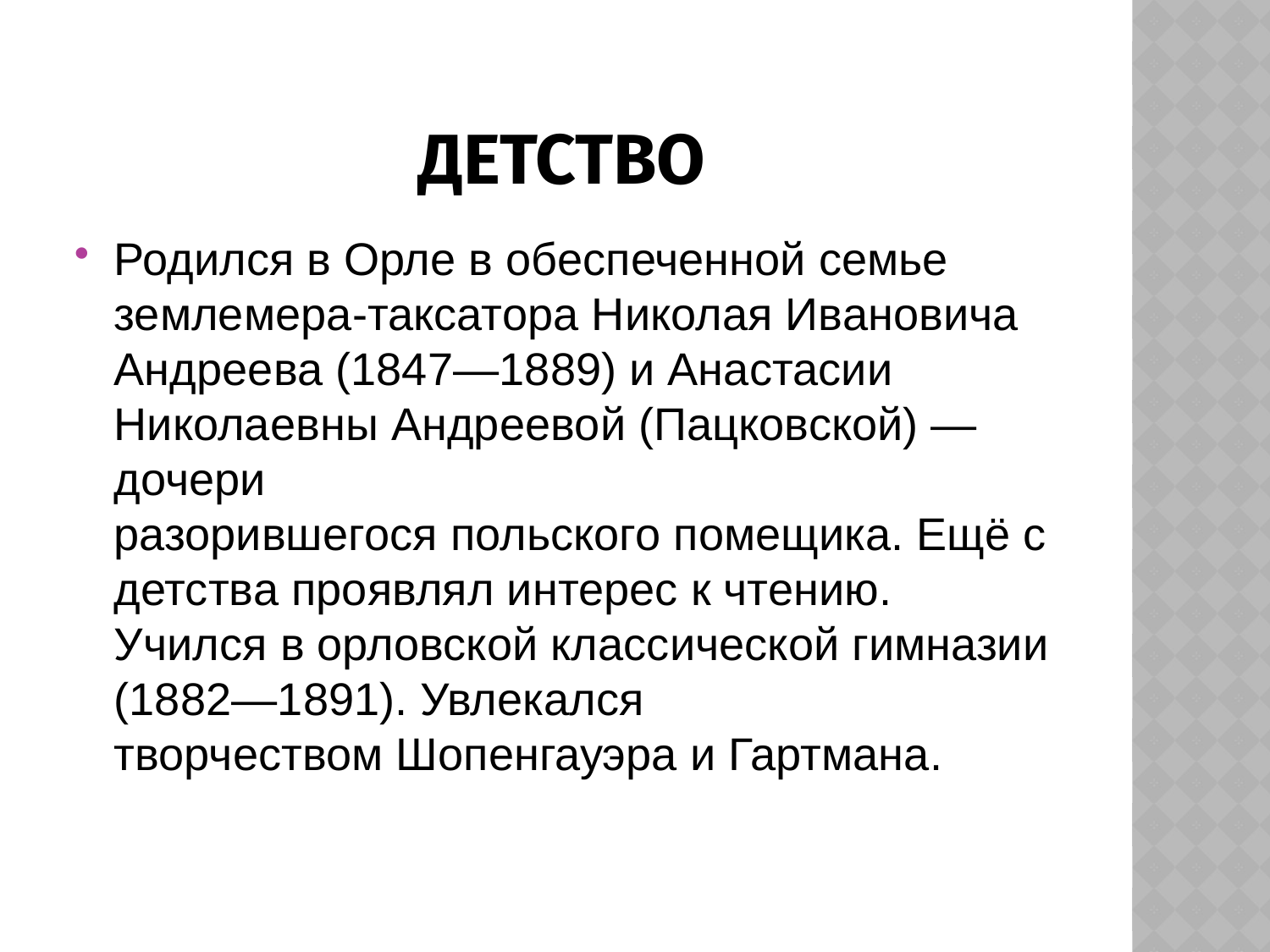

# Детство
Родился в Орле в обеспеченной семье землемера-таксатора Николая Ивановича Андреева (1847—1889) и Анастасии Николаевны Андреевой (Пацковской) — дочери разорившегося польского помещика. Ещё с детства проявлял интерес к чтению. Учился в орловской классической гимназии (1882—1891). Увлекался творчеством Шопенгауэра и Гартмана.